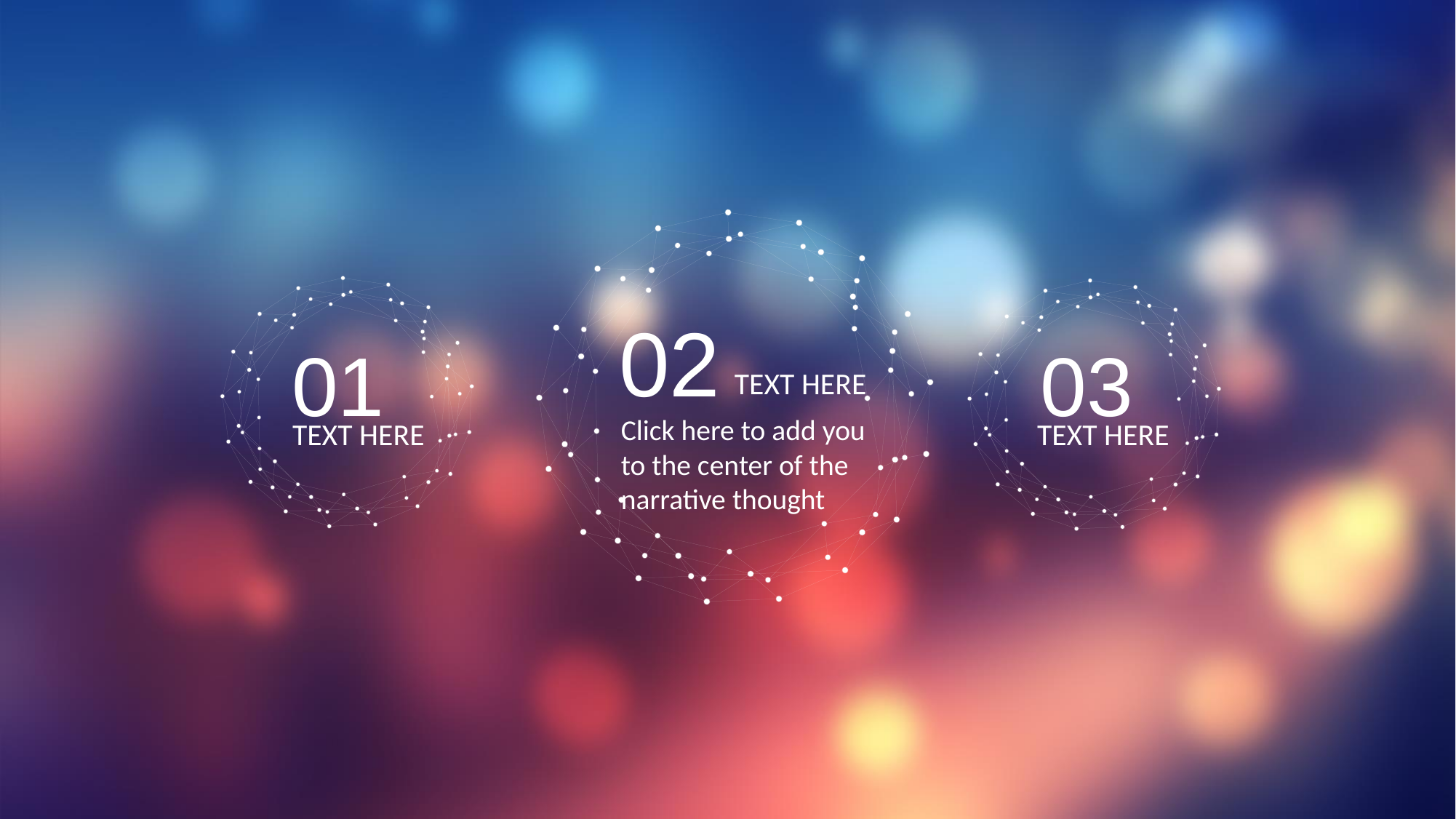

02
01
03
TEXT HERE
Click here to add you to the center of the narrative thought
TEXT HERE
TEXT HERE